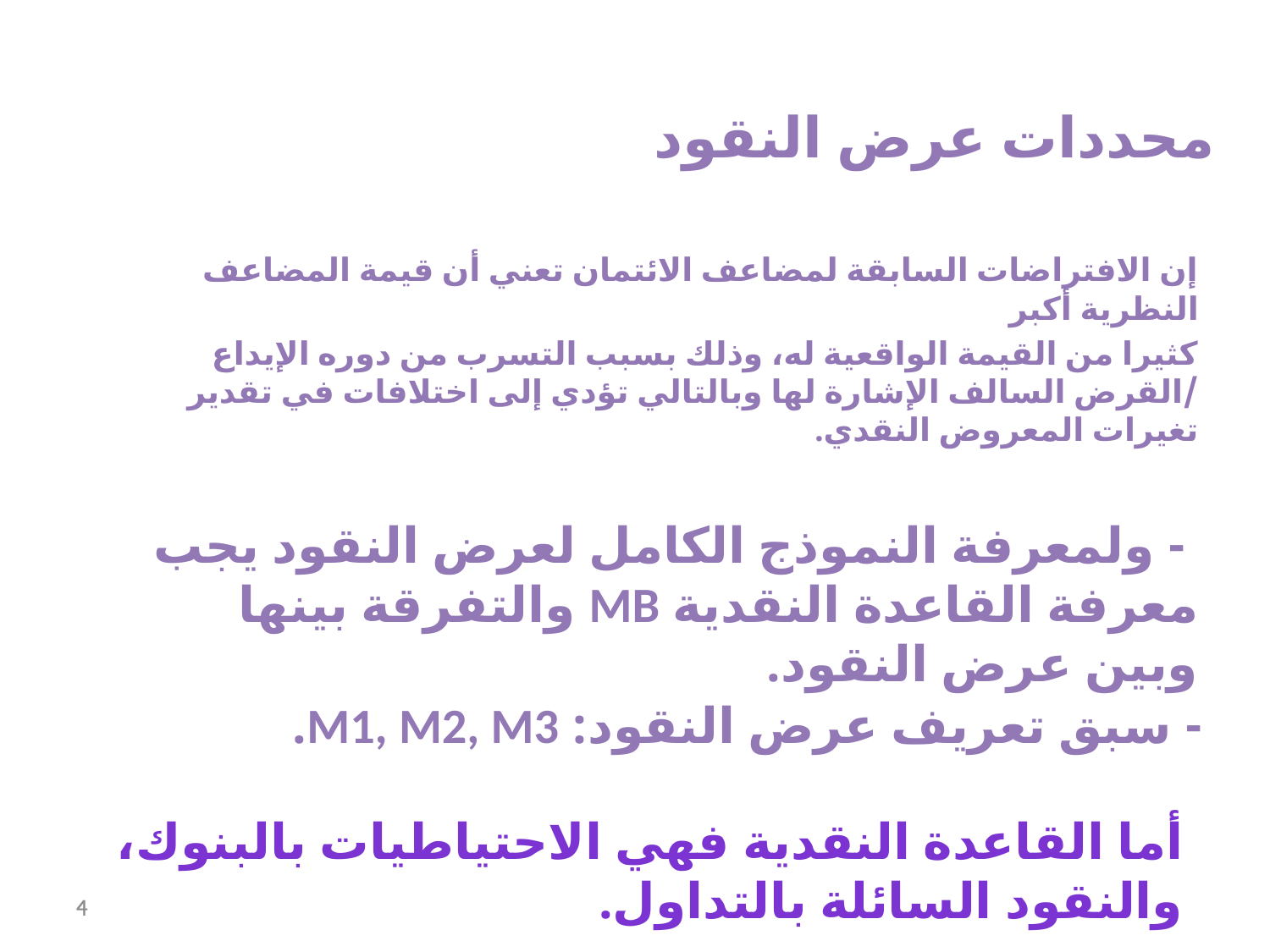

محددات عرض النقود

إن الافتراضات السابقة لمضاعف الائتمان تعني أن قيمة المضاعف النظرية أكبر
كثيرا من القيمة الواقعية له، وذلك بسبب التسرب من دوره الإيداع /القرض السالف الإشارة لها وبالتالي تؤدي إلى اختلافات في تقدير تغيرات المعروض النقدي.

 - ولمعرفة النموذج الكامل لعرض النقود يجب معرفة القاعدة النقدية 	MB والتفرقة بينها وبين عرض النقود.
- سبق تعريف عرض النقود: M1, M2, M3.
أما القاعدة النقدية فهي الاحتياطيات بالبنوك، والنقود السائلة بالتداول.

4